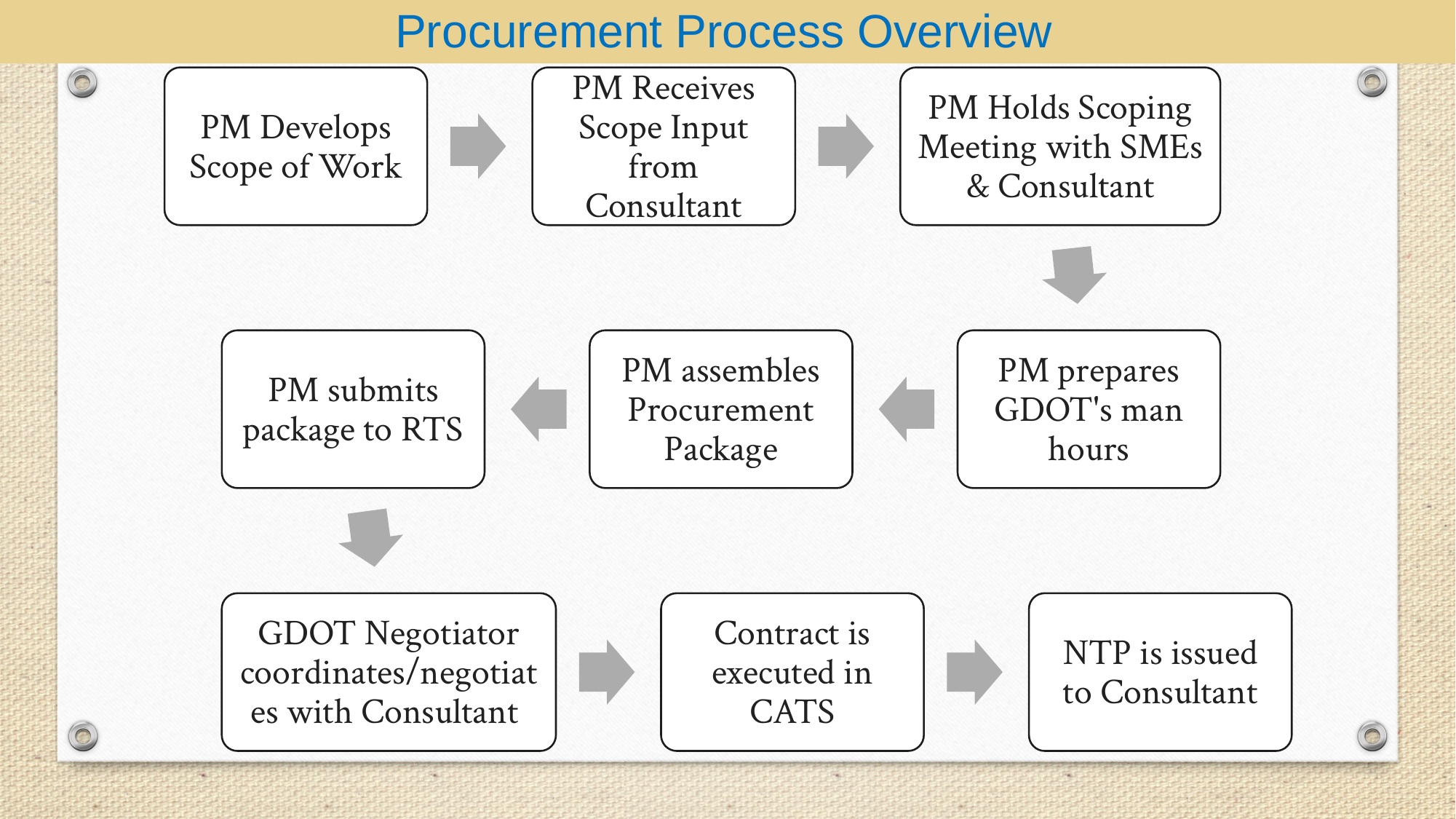

Procurement Process Overview
PM Develops Scope of Work
PM Receives Scope Input from Consultant
PM Holds Scoping Meeting with SMEs & Consultant

PM submits package to RTS
PM assembles Procurement Package
PM prepares GDOT's man hours

GDOT Negotiator coordinates/negotiates with Consultant
Contract is executed in CATS
NTP is issued to Consultant